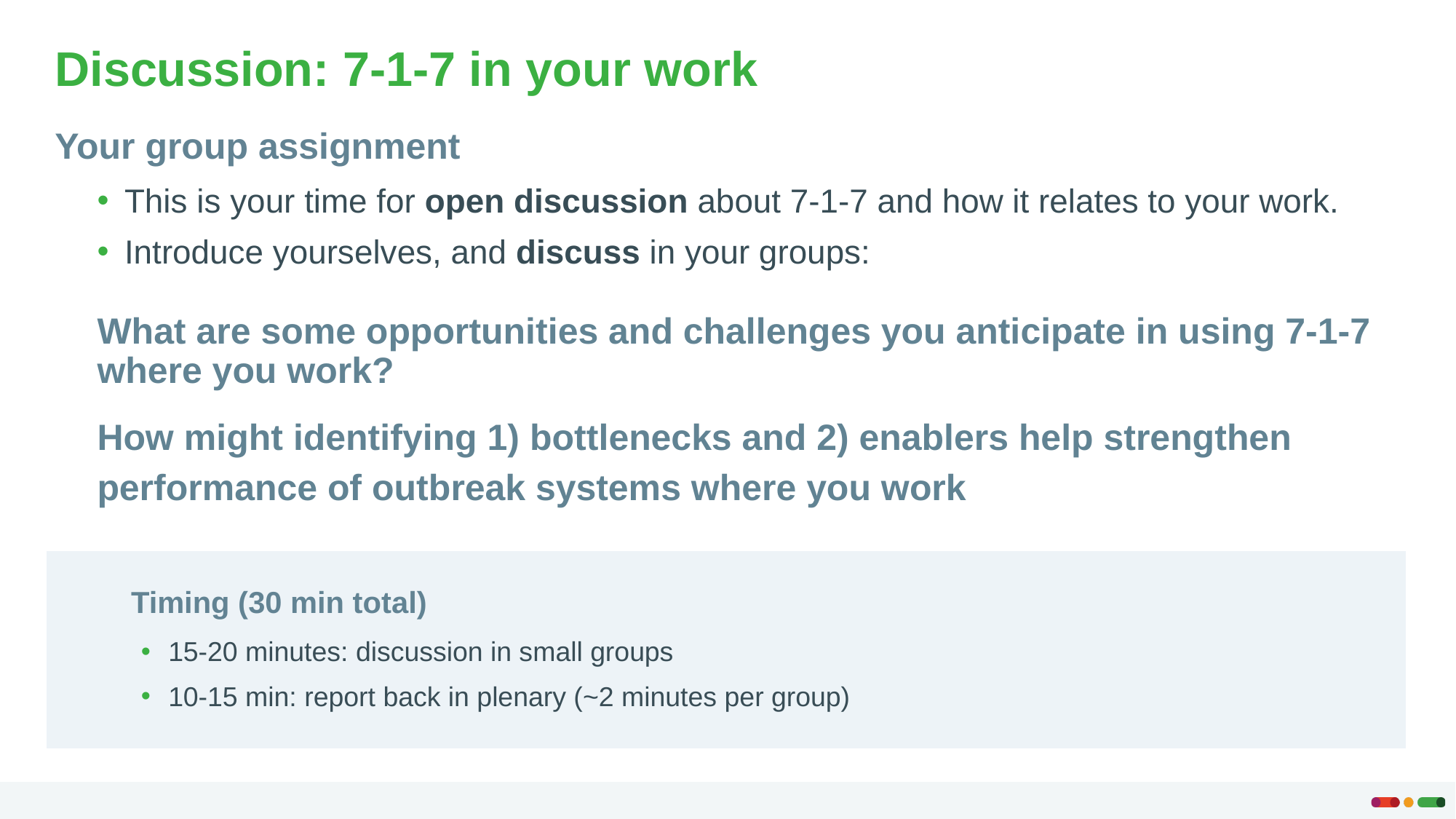

# Discussion: 7-1-7 in your work
Your group assignment
This is your time for open discussion about 7-1-7 and how it relates to your work.
Introduce yourselves, and discuss in your groups:

What are some opportunities and challenges you anticipate in using 7-1-7 where you work?  ​

How might identifying 1) bottlenecks and 2) enablers help strengthen performance of outbreak systems where you work

Timing (30 min total)
15-20 minutes: discussion in small groups
10-15 min: report back in plenary (~2 minutes per group)